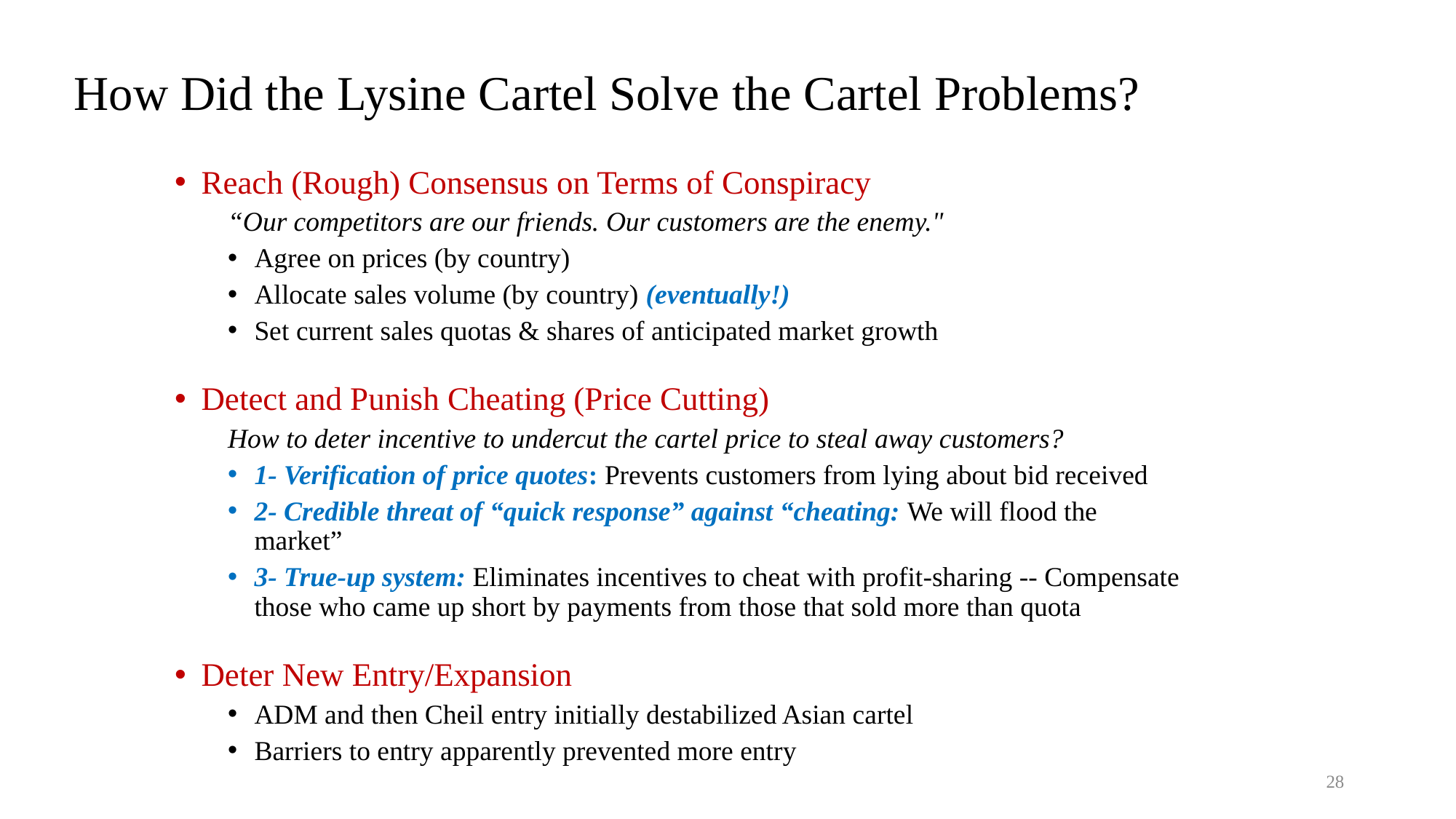

# How Did the Lysine Cartel Solve the Cartel Problems?
Reach (Rough) Consensus on Terms of Conspiracy
“Our competitors are our friends. Our customers are the enemy."
Agree on prices (by country)
Allocate sales volume (by country) (eventually!)
Set current sales quotas & shares of anticipated market growth
Detect and Punish Cheating (Price Cutting)
How to deter incentive to undercut the cartel price to steal away customers?
1- Verification of price quotes: Prevents customers from lying about bid received
2- Credible threat of “quick response” against “cheating: We will flood the market”
3- True-up system: Eliminates incentives to cheat with profit-sharing -- Compensate those who came up short by payments from those that sold more than quota
Deter New Entry/Expansion
ADM and then Cheil entry initially destabilized Asian cartel
Barriers to entry apparently prevented more entry

28